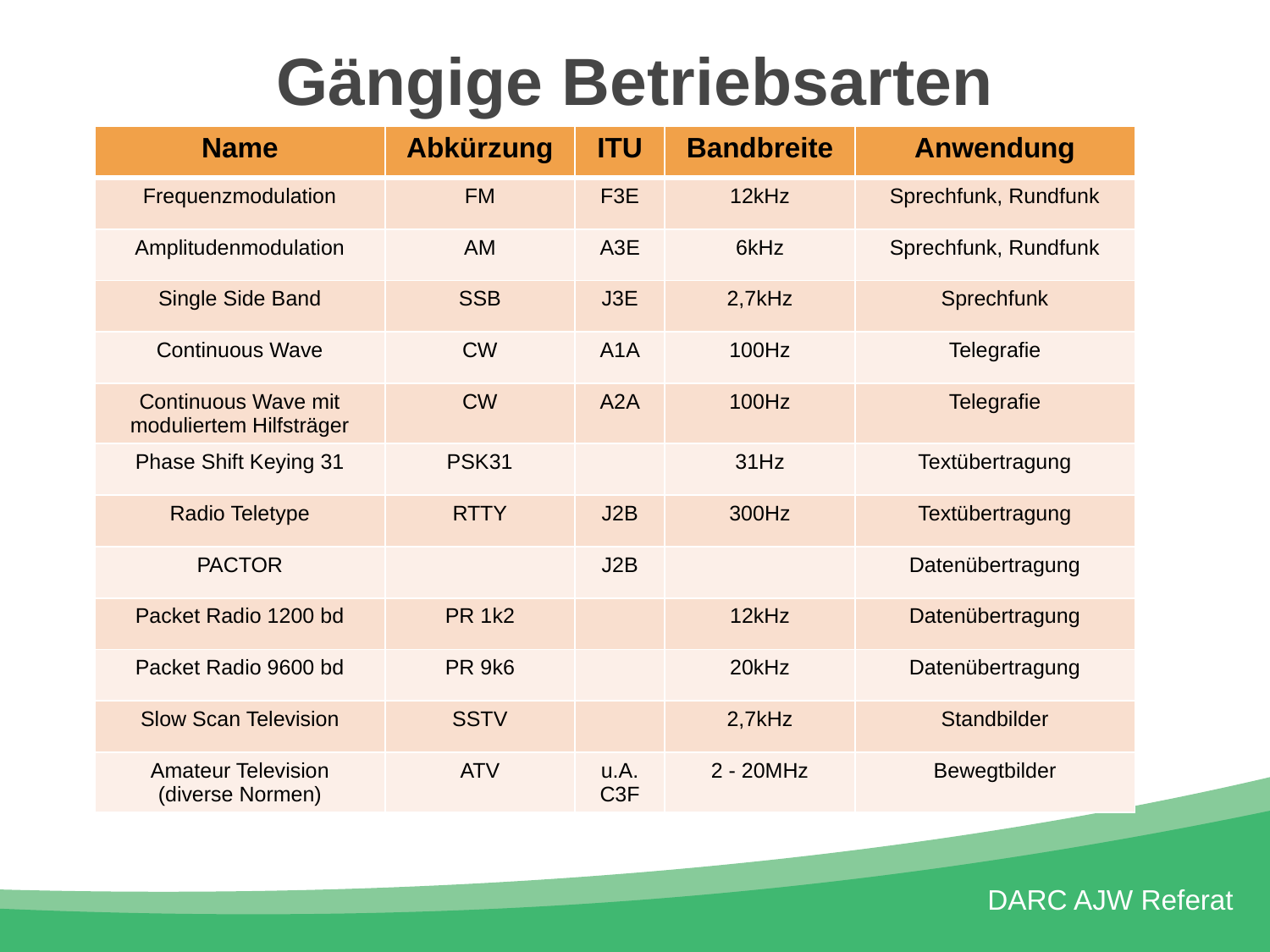

# Gängige Betriebsarten
| Name | Abkürzung | ITU | Bandbreite | Anwendung |
| --- | --- | --- | --- | --- |
| Frequenzmodulation | FM | F3E | 12kHz | Sprechfunk, Rundfunk |
| Amplitudenmodulation | AM | A3E | 6kHz | Sprechfunk, Rundfunk |
| Single Side Band | SSB | J3E | 2,7kHz | Sprechfunk |
| Continuous Wave | CW | A1A | 100Hz | Telegrafie |
| Continuous Wave mit moduliertem Hilfsträger | CW | A2A | 100Hz | Telegrafie |
| Phase Shift Keying 31 | PSK31 |  | 31Hz | Textübertragung |
| Radio Teletype | RTTY | J2B | 300Hz | Textübertragung |
| PACTOR |  | J2B |  | Datenübertragung |
| Packet Radio 1200 bd | PR 1k2 |  | 12kHz | Datenübertragung |
| Packet Radio 9600 bd | PR 9k6 |  | 20kHz | Datenübertragung |
| Slow Scan Television | SSTV |  | 2,7kHz | Standbilder |
| Amateur Television (diverse Normen) | ATV | u.A. C3F | 2 - 20MHz | Bewegtbilder |